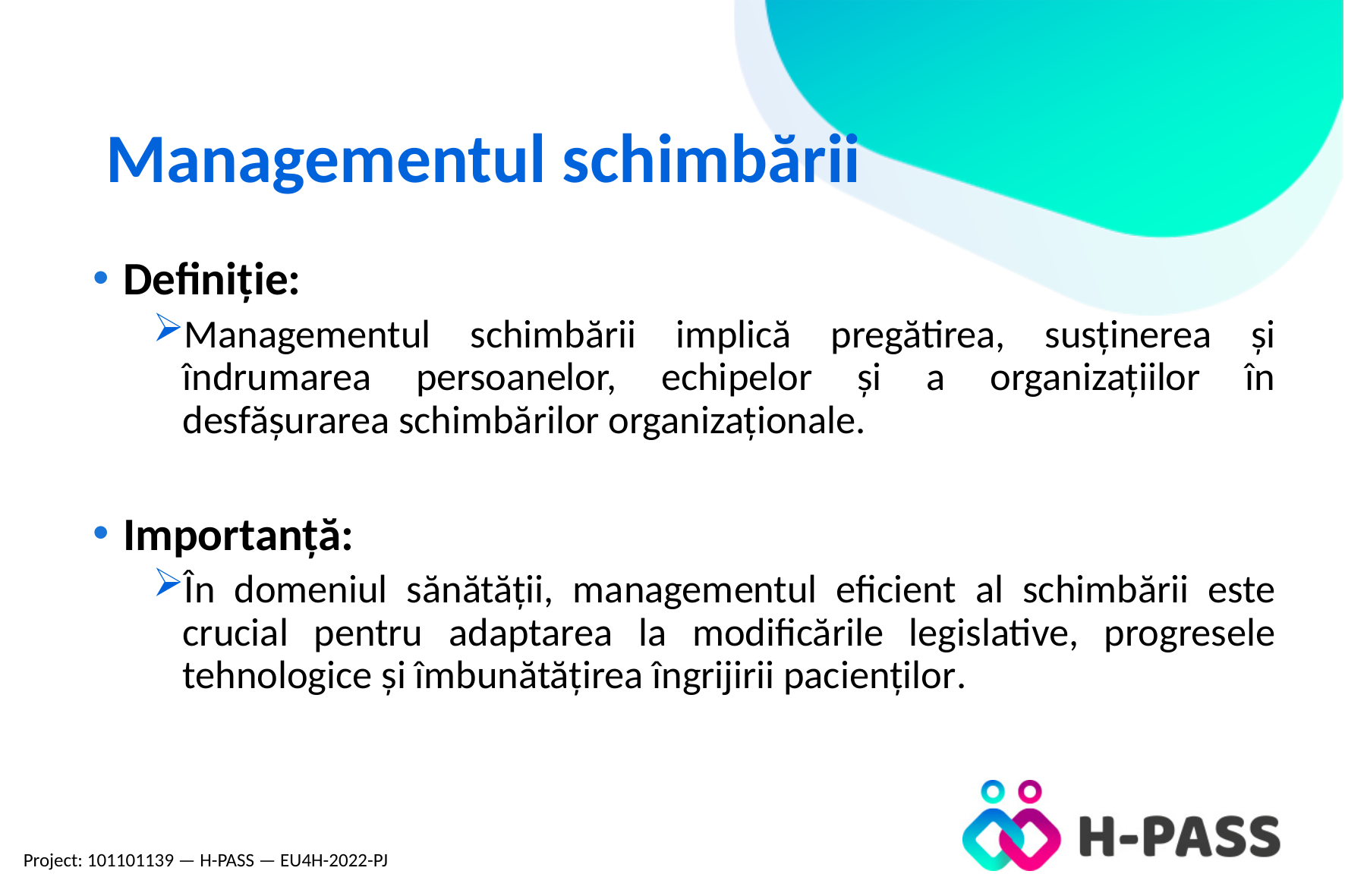

Managementul schimbării
Definiție:
Managementul schimbării implică pregătirea, susținerea și îndrumarea persoanelor, echipelor și a organizațiilor în desfășurarea schimbărilor organizaționale.

Importanță:
În domeniul sănătății, managementul eficient al schimbării este crucial pentru adaptarea la modificările legislative, progresele tehnologice și îmbunătățirea îngrijirii pacienților.

Project: 101101139 — H-PASS — EU4H-2022-PJ